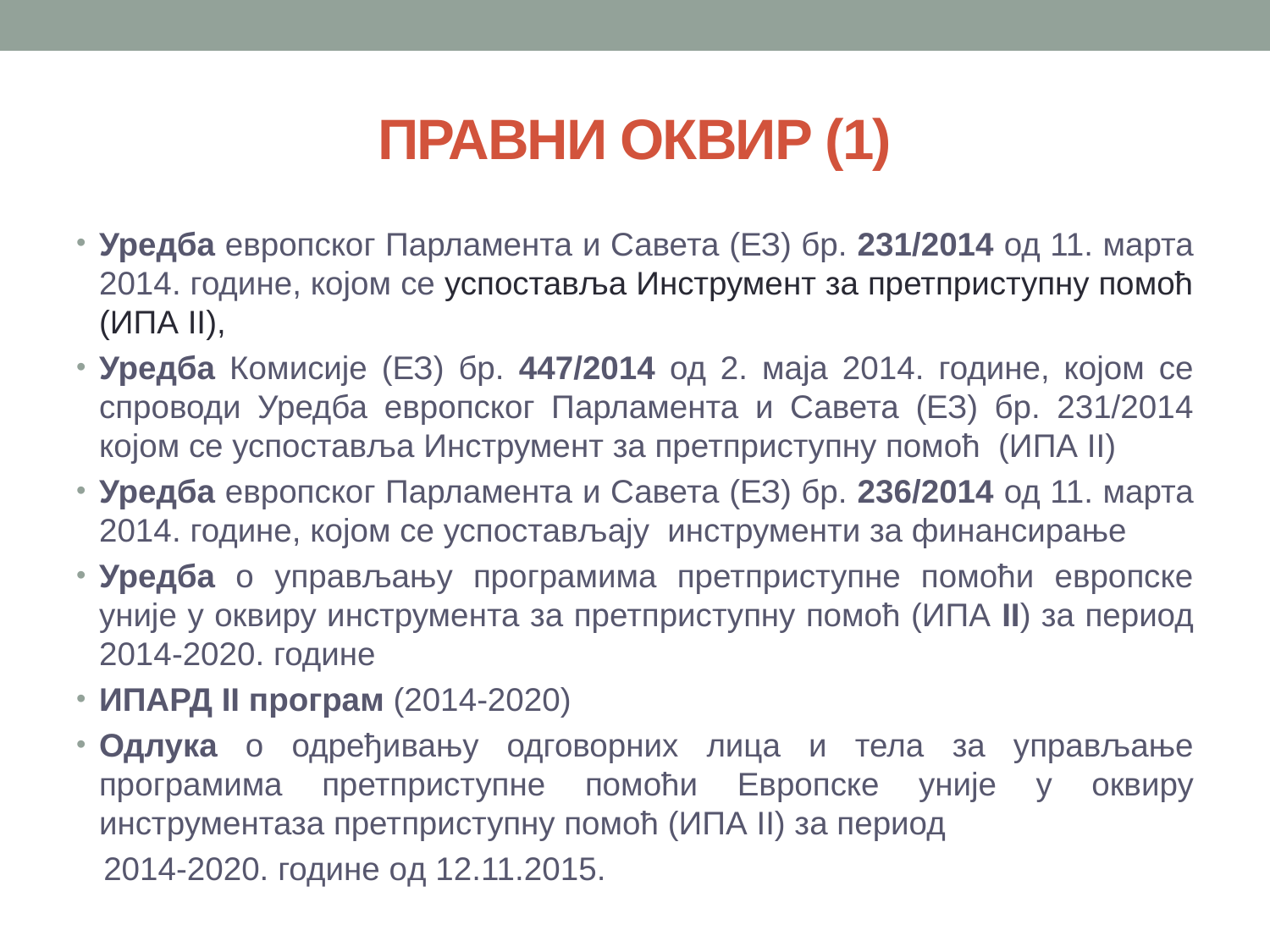

#
Правни оквир (1)

Уредба европског Парламента и Савета (ЕЗ) бр. 231/2014 од 11. марта 2014. године, којом се успоставља Инструмент за претприступну помоћ (ИПА II),
Уредба Комисије (ЕЗ) бр. 447/2014 од 2. маја 2014. године, којом се спроводи Уредба европског Парламента и Савета (ЕЗ) бр. 231/2014 којом се успоставља Инструмент за претприступну помоћ  (ИПА II)
Уредба европског Парламента и Савета (ЕЗ) бр. 236/2014 од 11. марта 2014. године, којом се успостављају  инструменти за финансирање
Уредба о управљању програмима претприступне помоћи европске уније у оквиру инструмента за претприступну помоћ (ИПА II) за период 2014-2020. године
ИПАРД II програм (2014-2020)
Одлукa о одређивању одговорних лица и тела за управљање програмима претприступне помоћи Европске уније у оквиру инструментаза претприступну помоћ (ИПА II) за период
   2014-2020. године oд 12.11.2015.